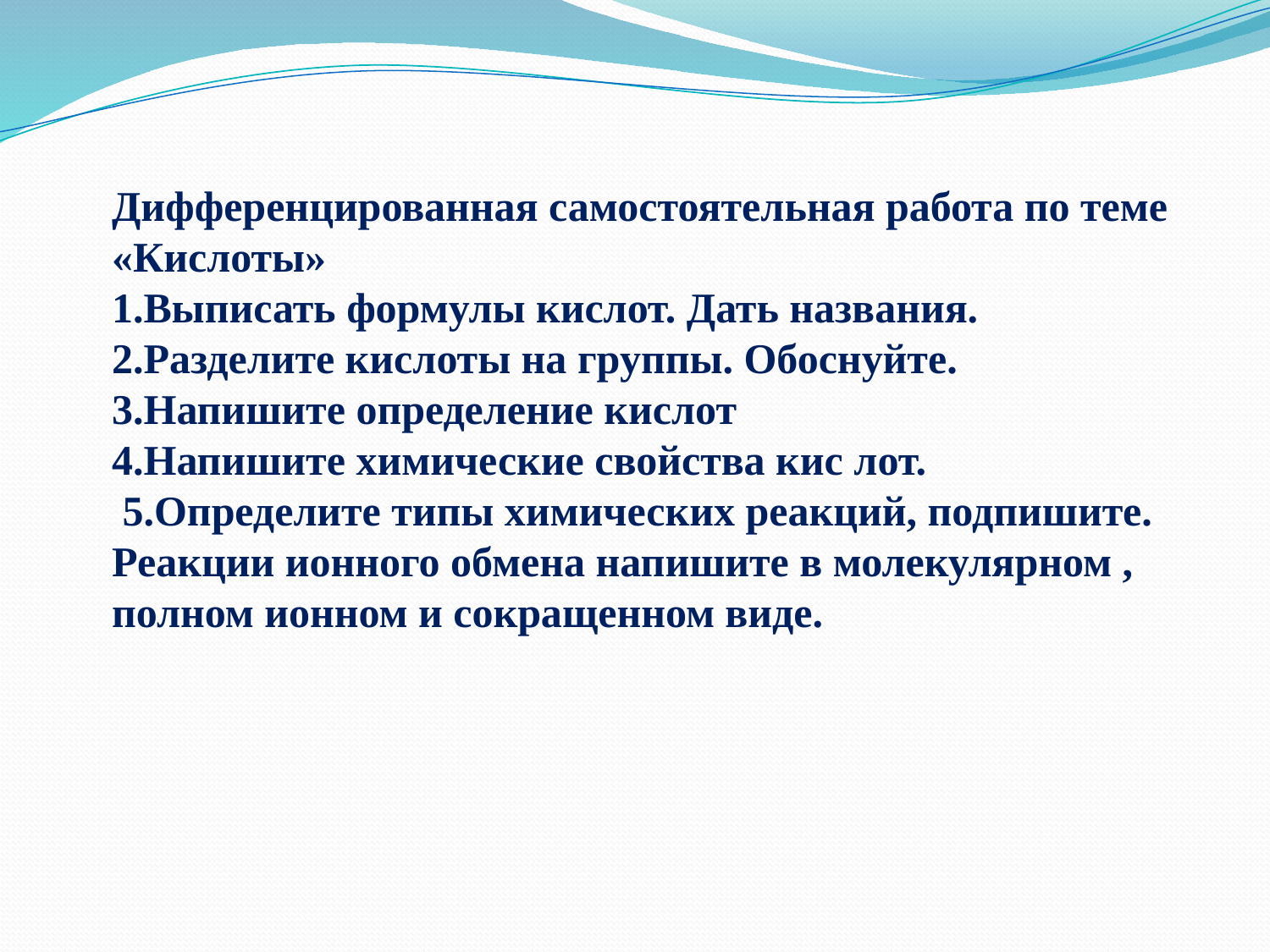

Дифференцированная самостоятельная работа по теме «Кислоты»
1.Выписать формулы кислот. Дать названия.
2.Разделите кислоты на группы. Обоснуйте.
3.Напишите определение кислот
4.Напишите химические свойства кис лот.
 5.Определите типы химических реакций, подпишите. Реакции ионного обмена напишите в молекулярном , полном ионном и сокращенном виде.